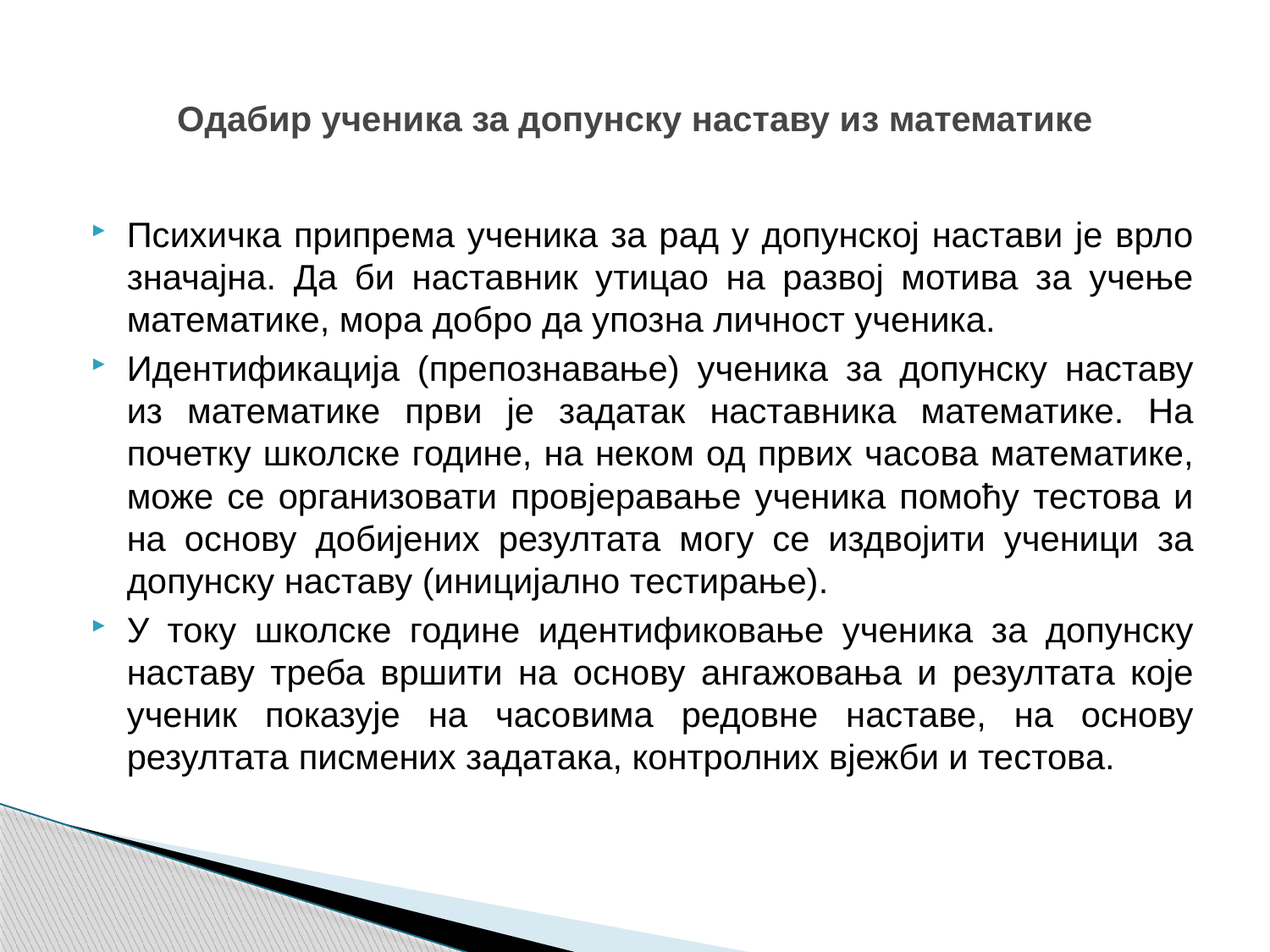

# Одабир ученика за допунску наставу из математике
Психичка припрема ученика за рад у допунској настави је врло значајна. Да би наставник утицао на развој мотива за учење математике, мора добро да упозна личност ученика.
Идентификација (препознавање) ученика за допунску наставу из математике први је задатак наставника математике. На почетку школске године, на неком од првих часова математике, може се организовати провјеравање ученика помоћу тестова и на основу добијених резултата могу се издвојити ученици за допунску наставу (иницијално тестирање).
У току школске године идентификовање ученика за допунску наставу треба вршити на основу ангажовања и резултата које ученик показује на часовима редовне наставе, на основу резултата писмених задатака, контролних вјежби и тестова.